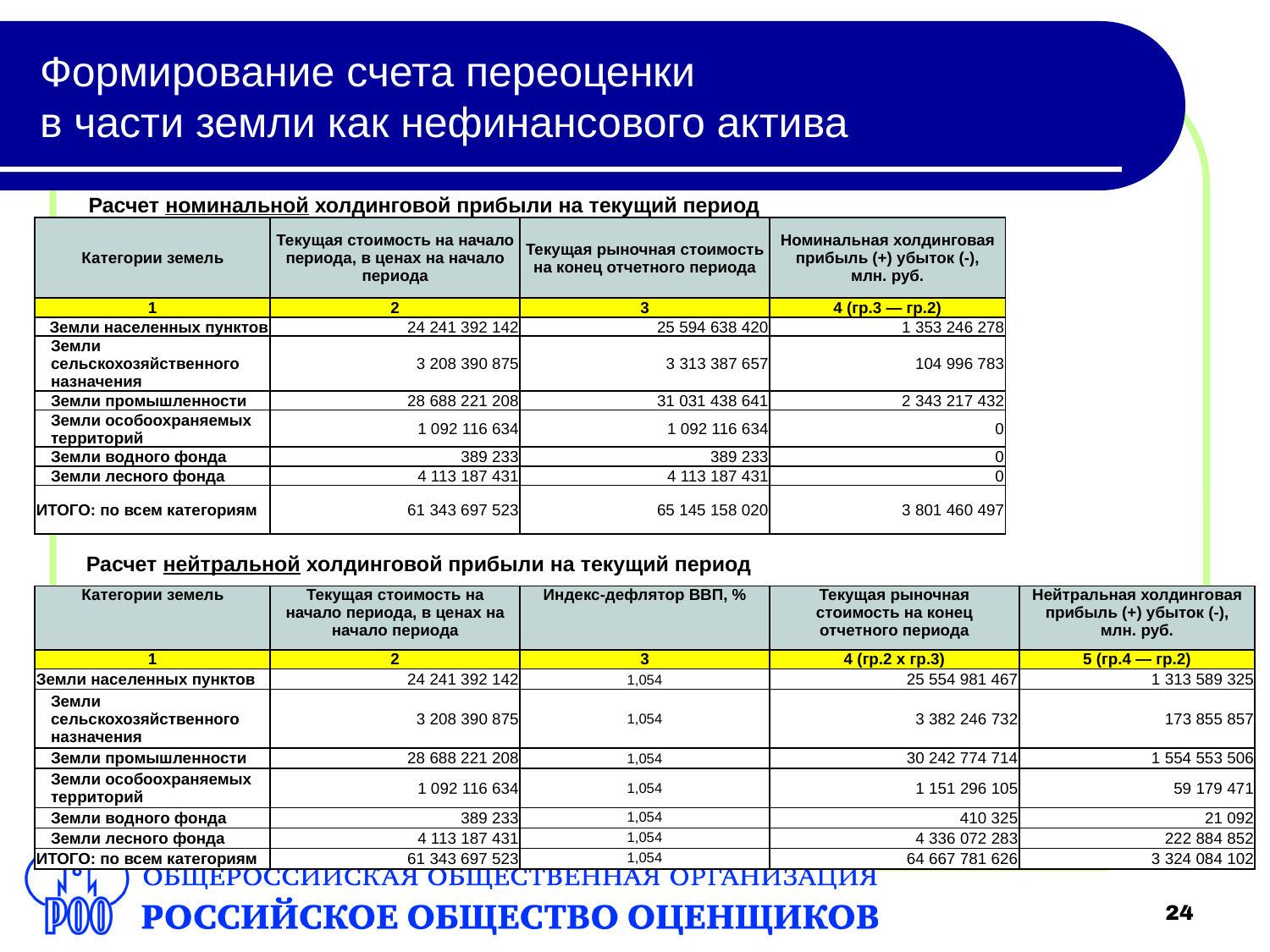

# Формирование счета переоценки в части земли как нефинансового актива
Расчет номинальной холдинговой прибыли на текущий период
| Категории земель | Текущая стоимость на начало периода, в ценах на начало периода | Текущая рыночная стоимость на конец отчетного периода | Номинальная холдинговая прибыль (+) убыток (-), млн. руб. |
| --- | --- | --- | --- |
| 1 | 2 | 3 | 4 (гр.3 — гр.2) |
| Земли населенных пунктов | 24 241 392 142 | 25 594 638 420 | 1 353 246 278 |
| Земли сельскохозяйственного назначения | 3 208 390 875 | 3 313 387 657 | 104 996 783 |
| Земли промышленности | 28 688 221 208 | 31 031 438 641 | 2 343 217 432 |
| Земли особоохраняемых территорий | 1 092 116 634 | 1 092 116 634 | 0 |
| Земли водного фонда | 389 233 | 389 233 | 0 |
| Земли лесного фонда | 4 113 187 431 | 4 113 187 431 | 0 |
| ИТОГО: по всем категориям | 61 343 697 523 | 65 145 158 020 | 3 801 460 497 |
Расчет нейтральной холдинговой прибыли на текущий период
| Категории земель | Текущая стоимость на начало периода, в ценах на начало периода | Индекс-дефлятор ВВП, % | Текущая рыночная стоимость на конец отчетного периода | Нейтральная холдинговая прибыль (+) убыток (-), млн. руб. |
| --- | --- | --- | --- | --- |
| 1 | 2 | 3 | 4 (гр.2 х гр.3) | 5 (гр.4 — гр.2) |
| Земли населенных пунктов | 24 241 392 142 | 1,054 | 25 554 981 467 | 1 313 589 325 |
| Земли сельскохозяйственного назначения | 3 208 390 875 | 1,054 | 3 382 246 732 | 173 855 857 |
| Земли промышленности | 28 688 221 208 | 1,054 | 30 242 774 714 | 1 554 553 506 |
| Земли особоохраняемых территорий | 1 092 116 634 | 1,054 | 1 151 296 105 | 59 179 471 |
| Земли водного фонда | 389 233 | 1,054 | 410 325 | 21 092 |
| Земли лесного фонда | 4 113 187 431 | 1,054 | 4 336 072 283 | 222 884 852 |
| ИТОГО: по всем категориям | 61 343 697 523 | 1,054 | 64 667 781 626 | 3 324 084 102 |
24